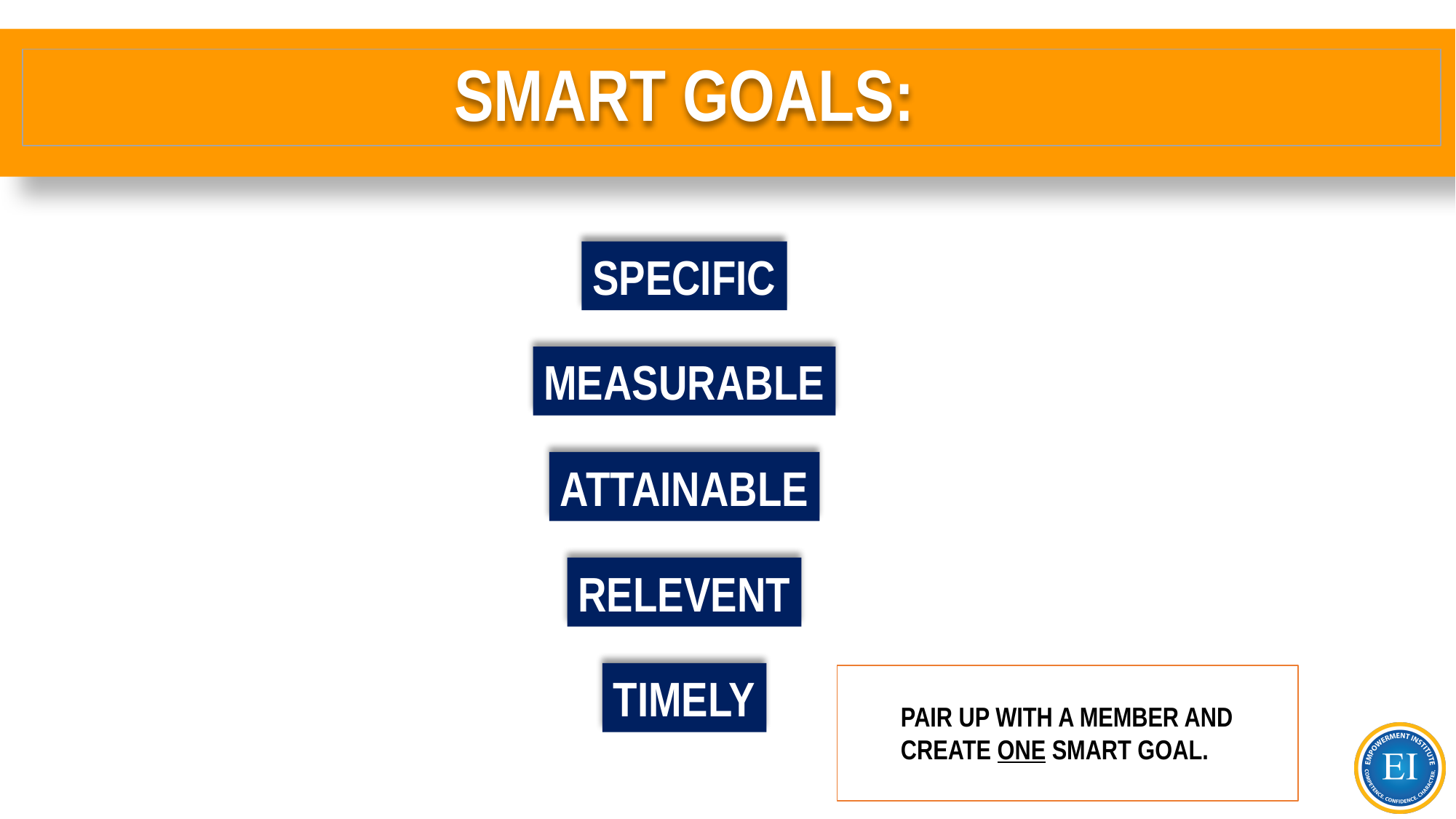

# SMART GOALS:

SPECIFIC
MEASURABLE
ATTAINABLE
RELEVENT
TIMELY

PAIR UP WITH A MEMBER AND CREATE ONE SMART GOAL.